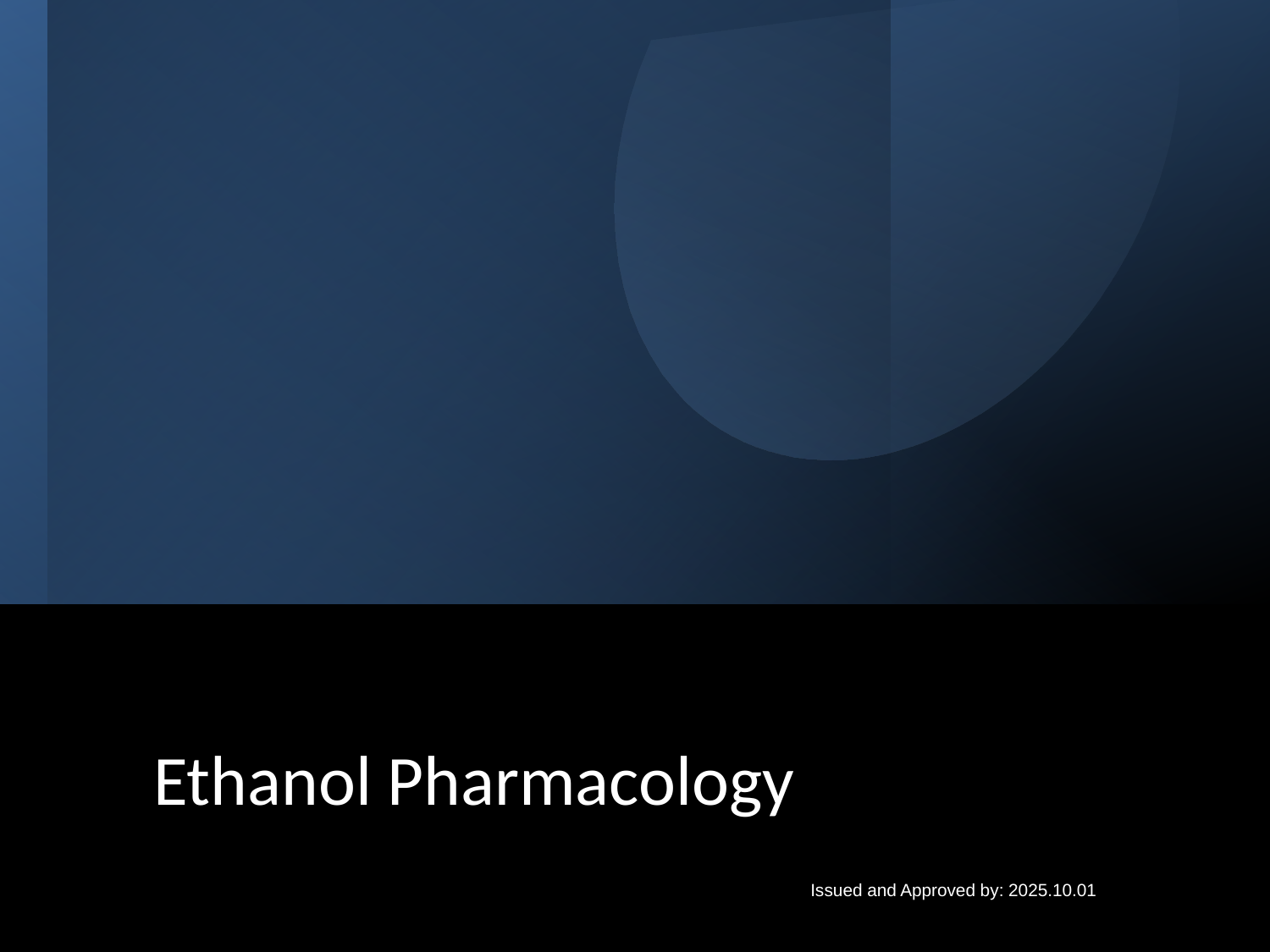

Ethanol Pharmacology
Issued and Approved by: 2025.10.01